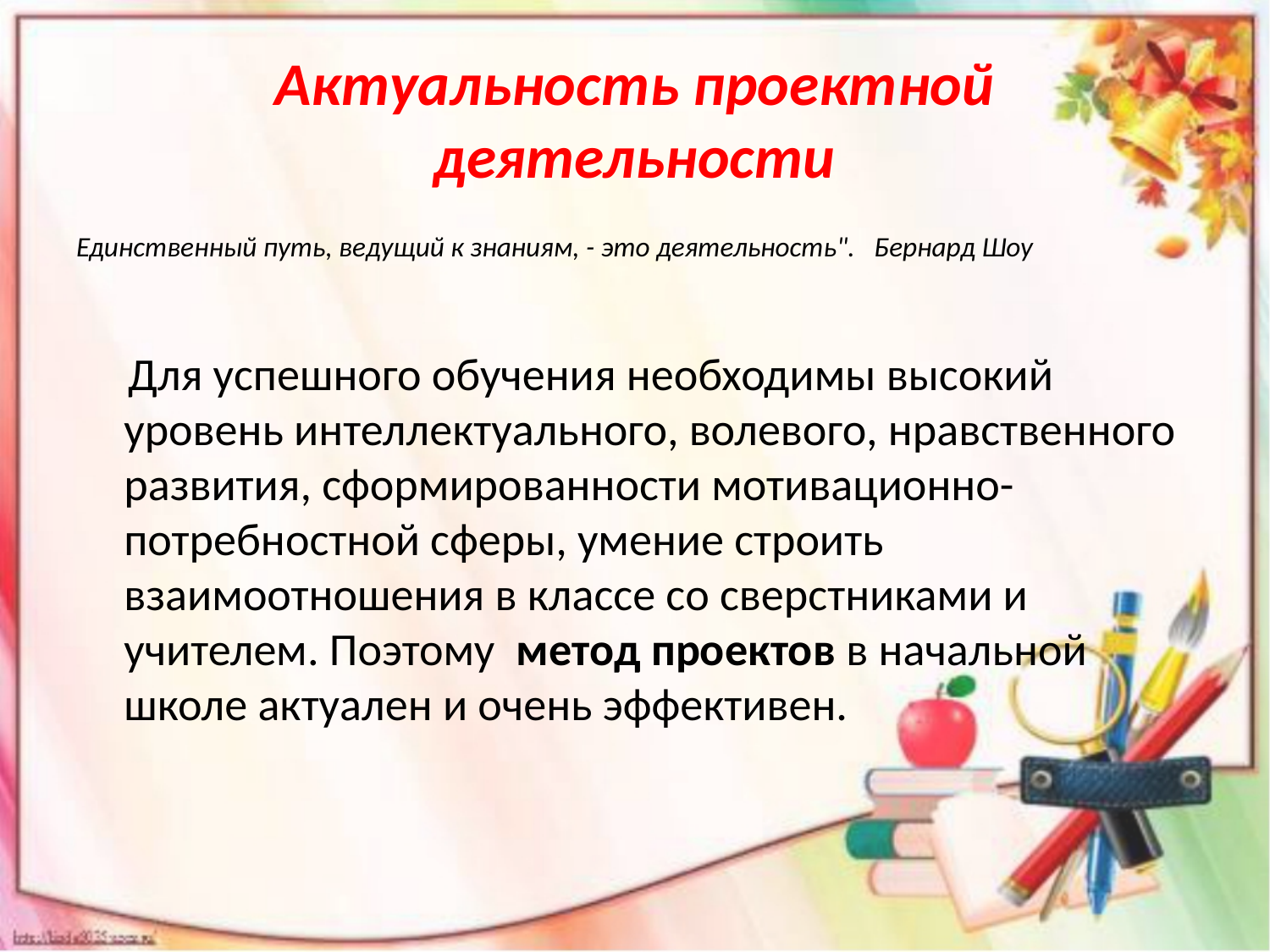

# Актуальность проектной деятельности
Единственный путь, ведущий к знаниям, - это деятельность".   Бернард Шоу

     Для успешного обучения необходимы высокий уровень интеллектуального, волевого, нравственного развития, сформированности мотивационно-потребностной сферы, умение строить взаимоотношения в классе со сверстниками и учителем. Поэтому  метод проектов в начальной школе актуален и очень эффективен.